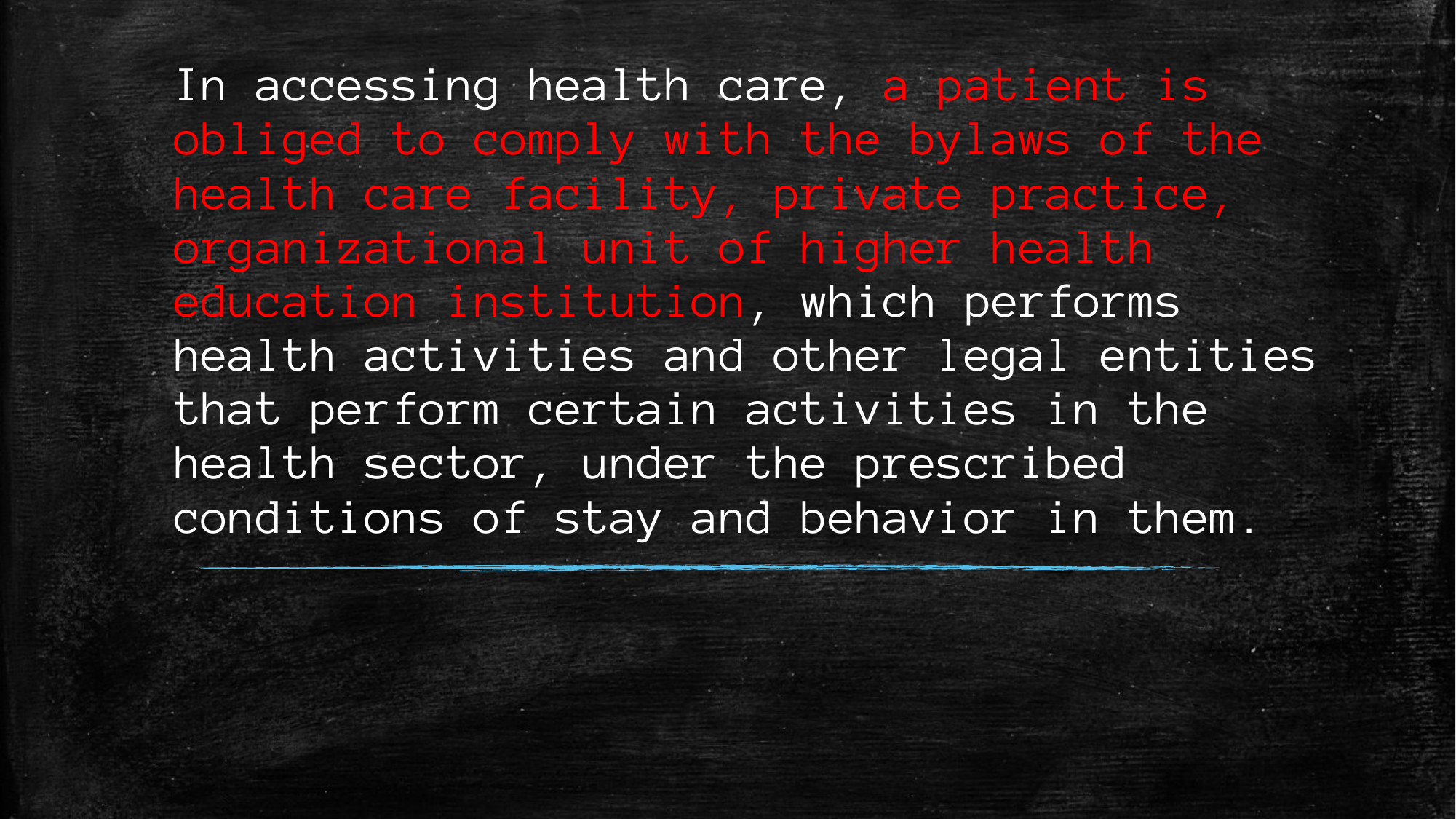

# In accessing health care, a patient is obliged to comply with the bylaws of the health care facility, private practice, organizational unit of higher health education institution, which performs health activities and other legal entities that perform certain activities in the health sector, under the prescribed conditions of stay and behavior in them.